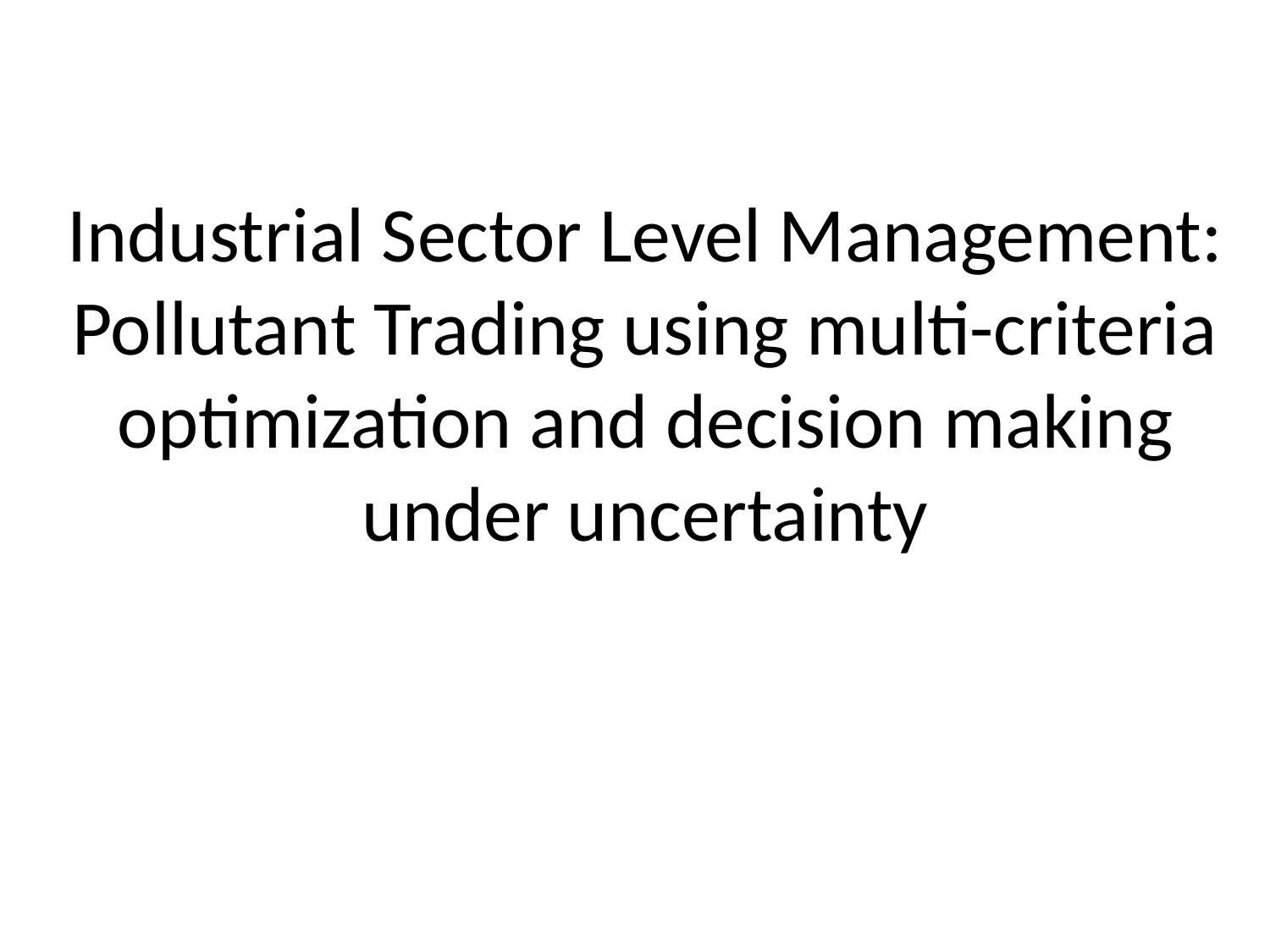

# Industrial Sector Level Management: Pollutant Trading using multi-criteria optimization and decision making under uncertainty